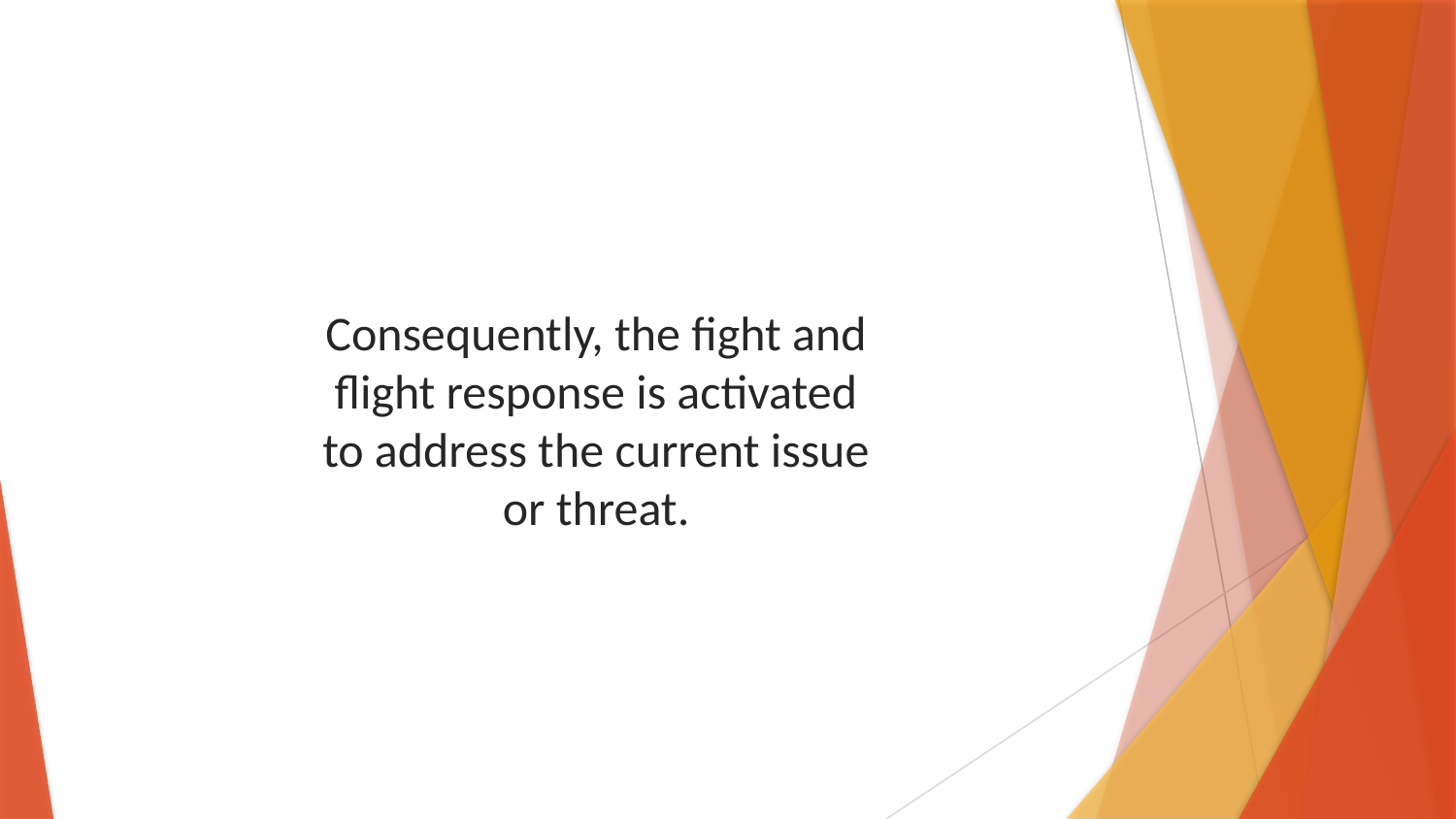

Consequently, the fight and flight response is activated to address the current issue or threat.